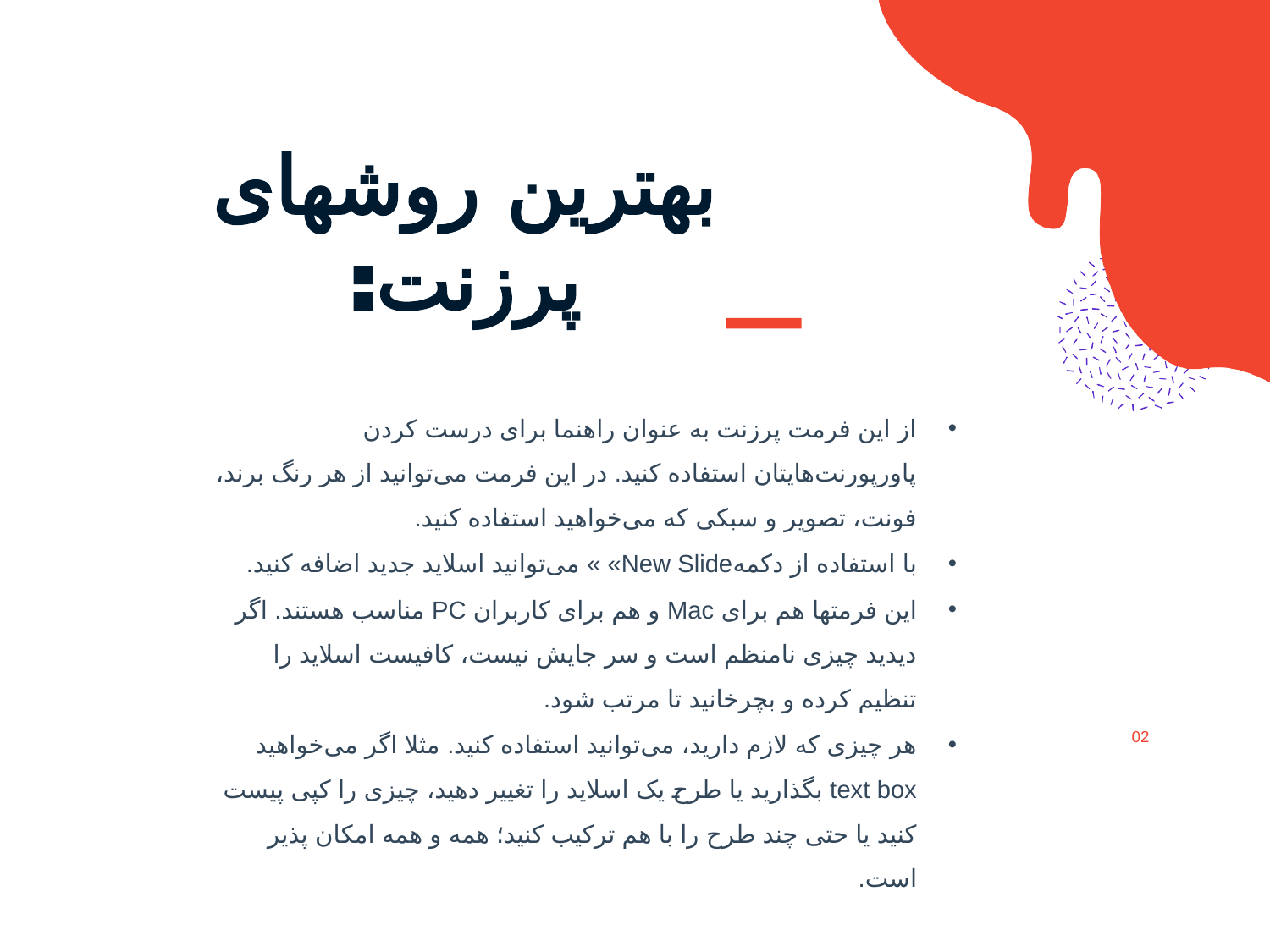

# بهترین روشهای پرزنت:

از این فرمت پرزنت به عنوان راهنما برای درست کردن پاورپورنت‌هایتان استفاده کنید. در این فرمت می‌توانید از هر رنگ برند، فونت، تصویر و سبکی که می‌خواهید استفاده کنید.
با استفاده از دکمهNew Slide» » می‌توانید اسلاید جدید اضافه کنید.
این فرمتها هم برای Mac و هم برای کاربران PC مناسب هستند. اگر دیدید چیزی نامنظم است و سر جایش نیست، کافیست اسلاید را تنظیم کرده و بچرخانید تا مرتب شود.
هر چیزی که لازم دارید، می‌توانید استفاده کنید. مثلا اگر می‌خواهید text box بگذارید یا طرح یک اسلاید را تغییر دهید، چیزی را کپی پیست کنید یا حتی چند طرح را با هم ترکیب کنید؛ همه و همه امکان پذیر است.

02